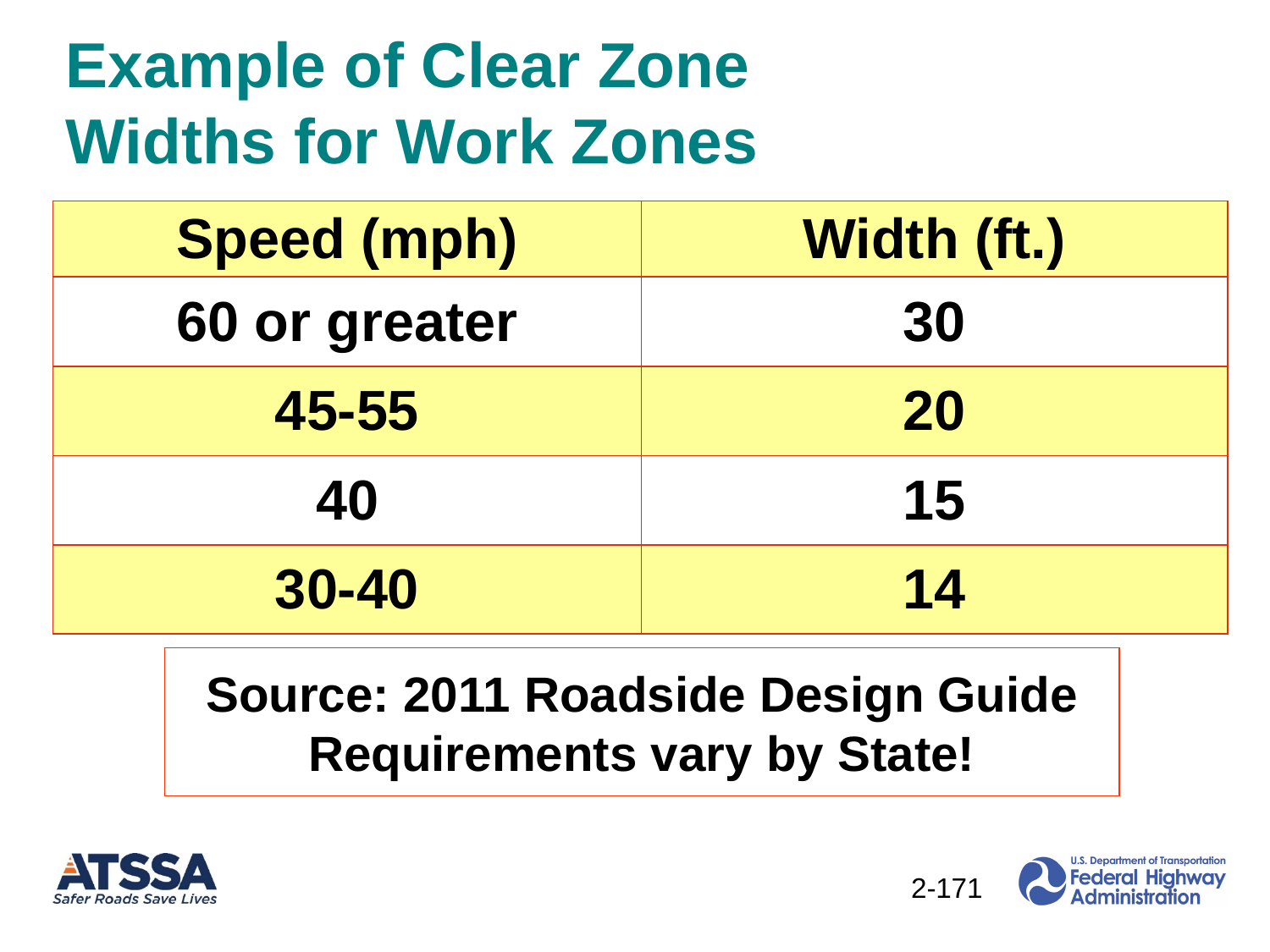

# Example of Clear Zone Widths for Work Zones
| Speed (mph) | Width (ft.) |
| --- | --- |
| 60 or greater | 30 |
| 45-55 | 20 |
| 40 | 15 |
| 30-40 | 14 |
Source: 2011 Roadside Design Guide
Requirements vary by State!